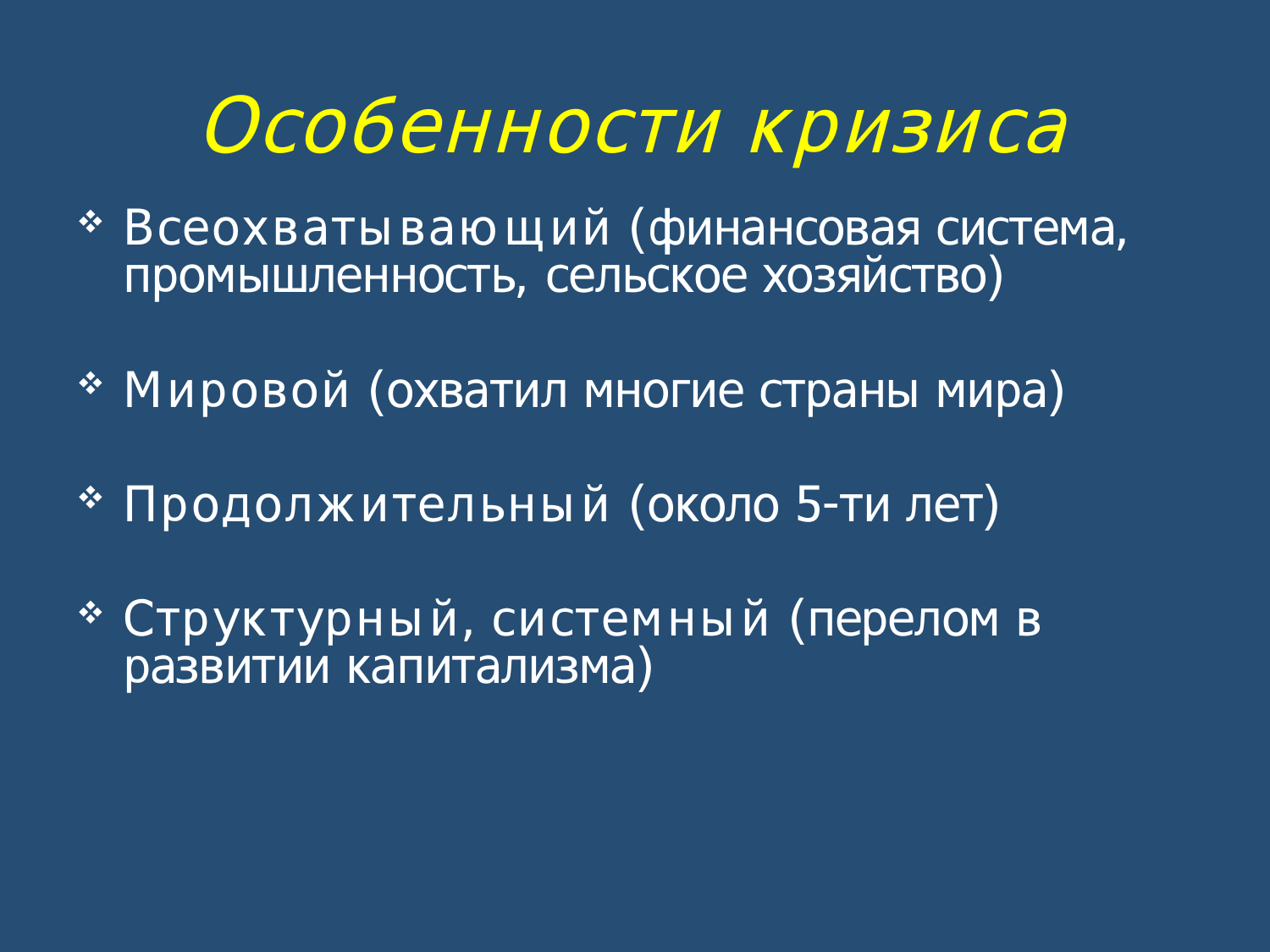

# Особенности кризиса
Всеохватывающий (финансовая система, промышленность, сельское хозяйство)

Мировой (охватил многие страны мира)

Продолжительный (около 5-ти лет)

Структурный, системный (перелом в развитии капитализма)